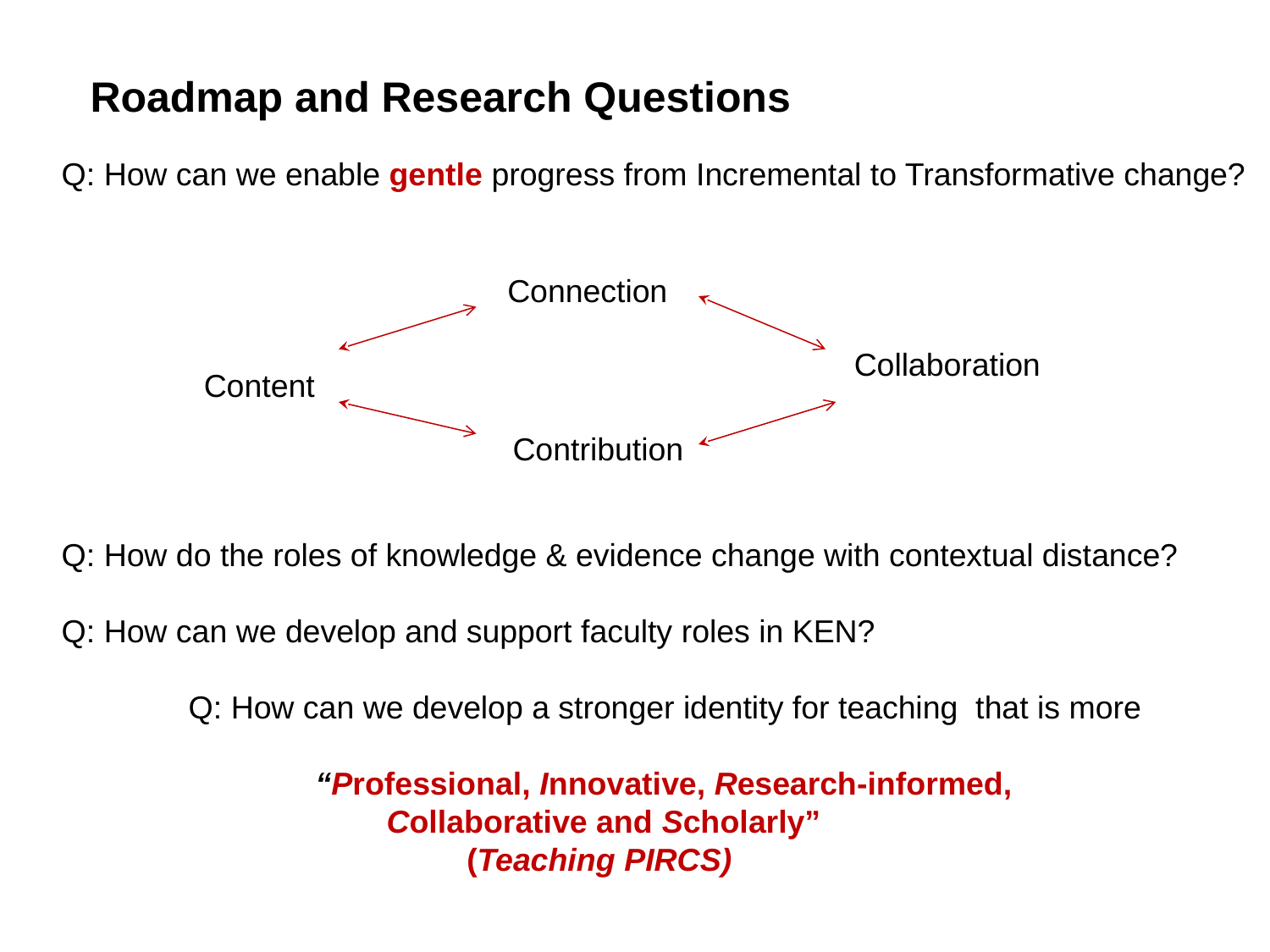

Roadmap and Research Questions
Q: How can we enable gentle progress from Incremental to Transformative change?

Q: How do the roles of knowledge & evidence change with contextual distance?

Q: How can we develop and support faculty roles in KEN?

	Q: How can we develop a stronger identity for teaching  that is more

		“Professional, Innovative, Research-informed,
     	      	        Collaborative and Scholarly”
		                 (Teaching PIRCS)
Connection
Collaboration
Content
Contribution